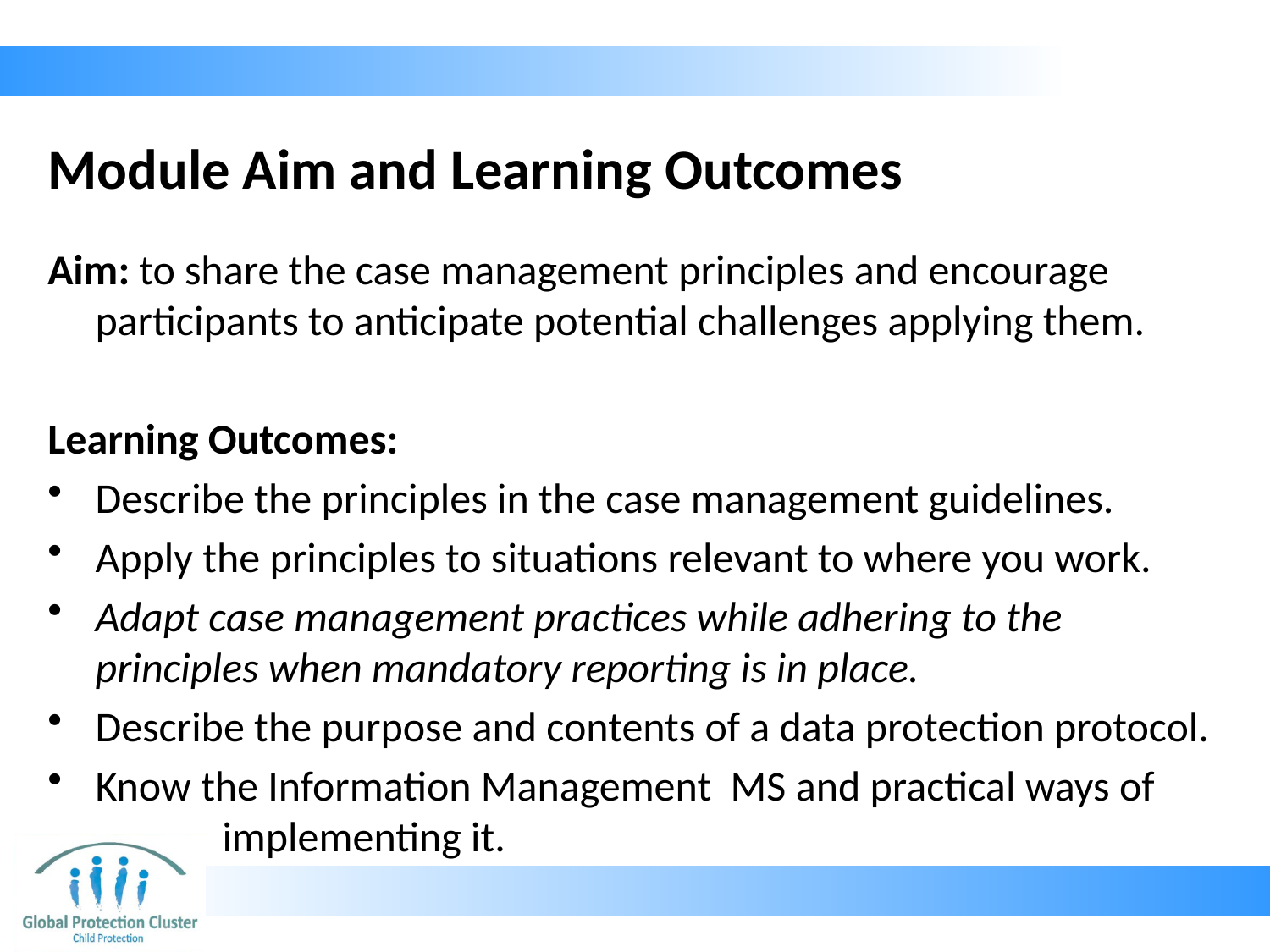

# Module Aim and Learning Outcomes
Aim: to share the case management principles and encourage participants to anticipate potential challenges applying them.

Learning Outcomes:
Describe the principles in the case management guidelines.
Apply the principles to situations relevant to where you work.
Adapt case management practices while adhering to the principles when mandatory reporting is in place.
Describe the purpose and contents of a data protection protocol.
Know the Information Management  MS and practical ways of 	implementing it.